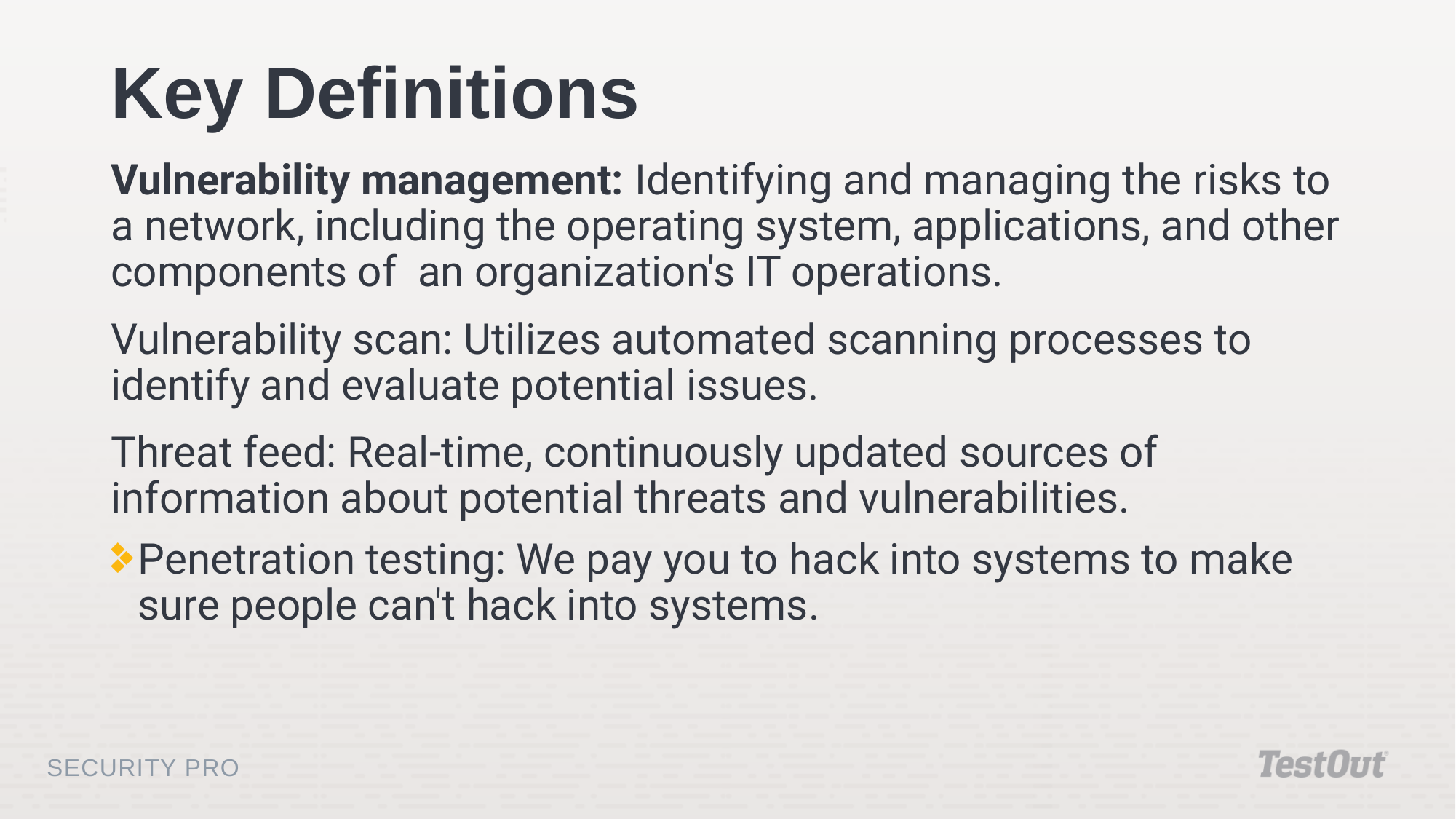

# Key Definitions
Vulnerability management: Identifying and managing the risks to a network, including the operating system, applications, and other components of  an organization's IT operations.
Vulnerability scan: Utilizes automated scanning processes to identify and evaluate potential issues.
Threat feed: Real-time, continuously updated sources of information about potential threats and vulnerabilities.
Penetration testing: We pay you to hack into systems to make sure people can't hack into systems.
Security Pro